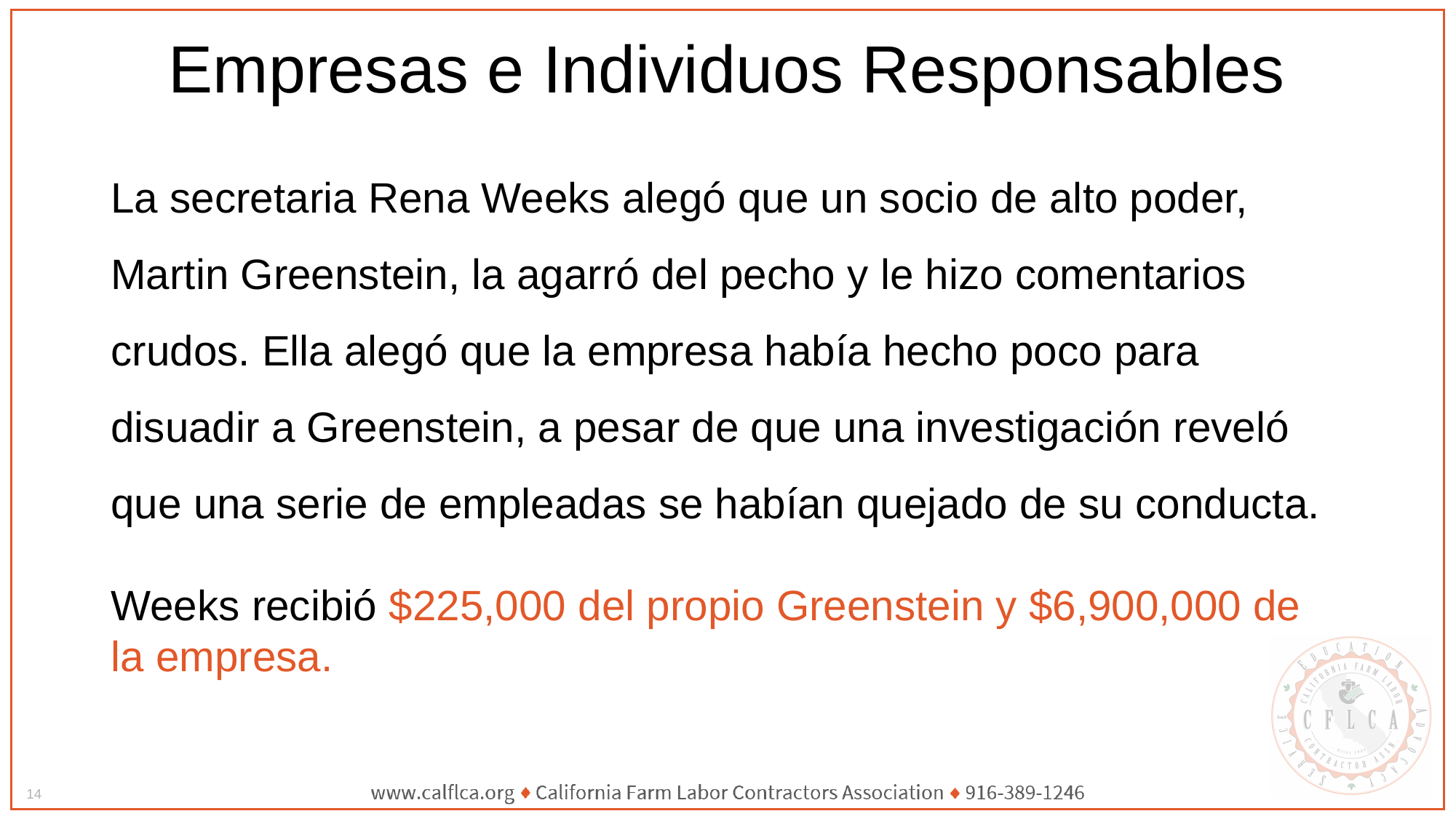

# Empresas e Individuos Responsables
La secretaria Rena Weeks alegó que un socio de alto poder, Martin Greenstein, la agarró del pecho y le hizo comentarios crudos. Ella alegó que la empresa había hecho poco para disuadir a Greenstein, a pesar de que una investigación reveló que una serie de empleadas se habían quejado de su conducta.

Weeks recibió $225,000 del propio Greenstein y $6,900,000 de la empresa.
14